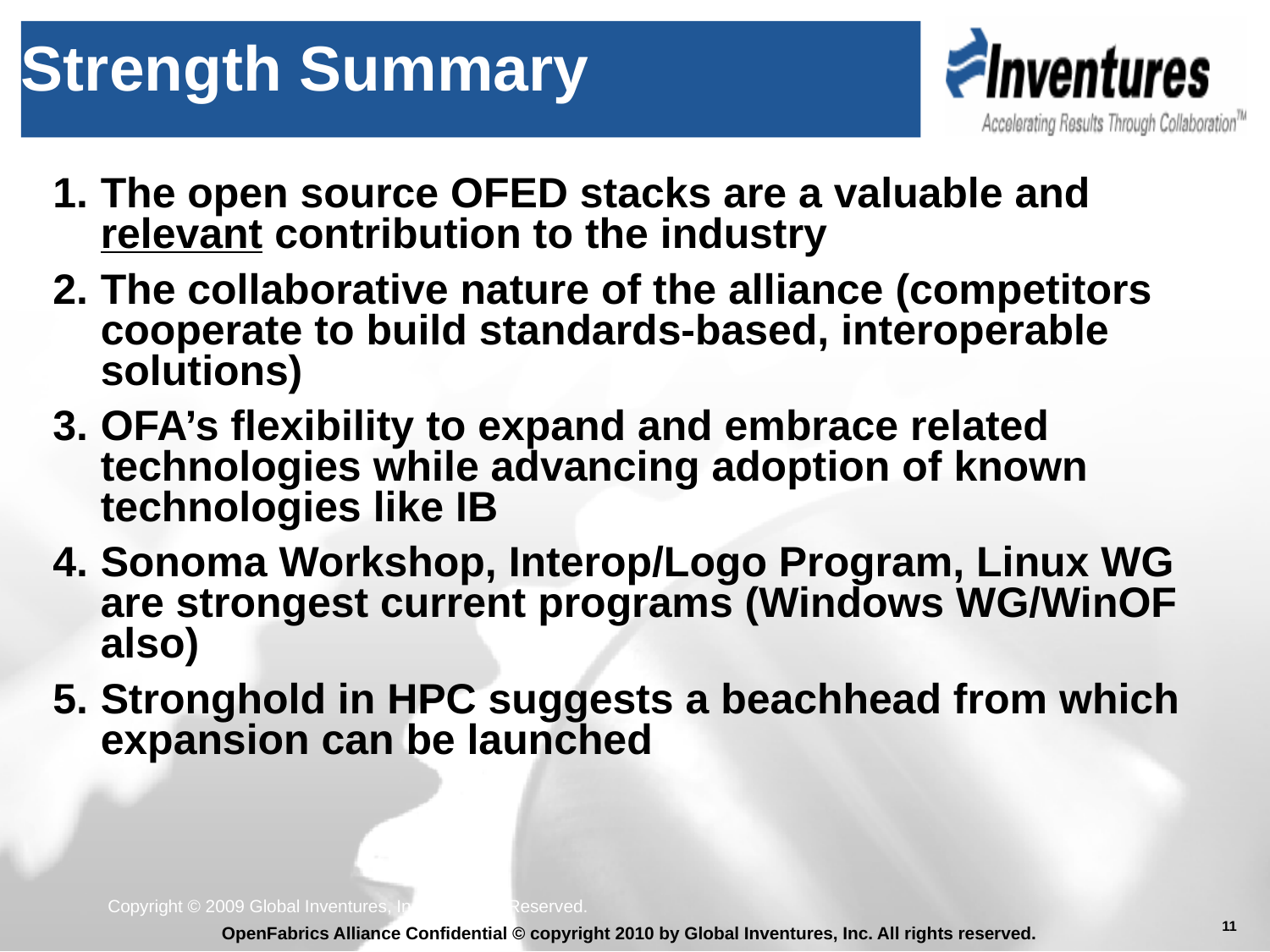

Strength Summary
The open source OFED stacks are a valuable and relevant contribution to the industry
The collaborative nature of the alliance (competitors cooperate to build standards-based, interoperable solutions)
OFA’s flexibility to expand and embrace related technologies while advancing adoption of known technologies like IB
Sonoma Workshop, Interop/Logo Program, Linux WG are strongest current programs (Windows WG/WinOF also)
Stronghold in HPC suggests a beachhead from which expansion can be launched

Copyright © 2009 Global Inventures, Inc. All Rights Reserved.